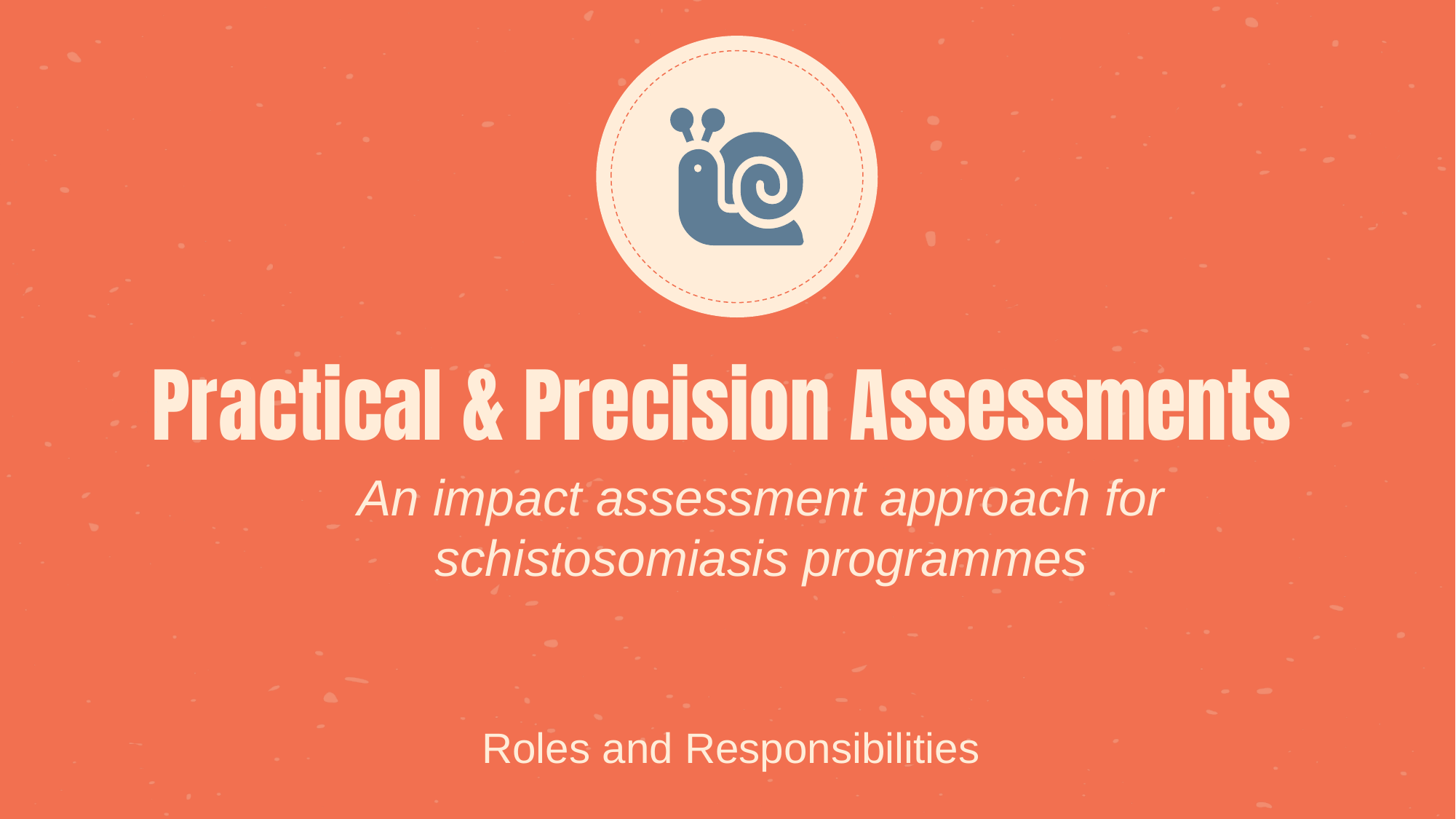

# Practical & Precision Assessments
An impact assessment approach for schistosomiasis programmes
Roles and Responsibilities